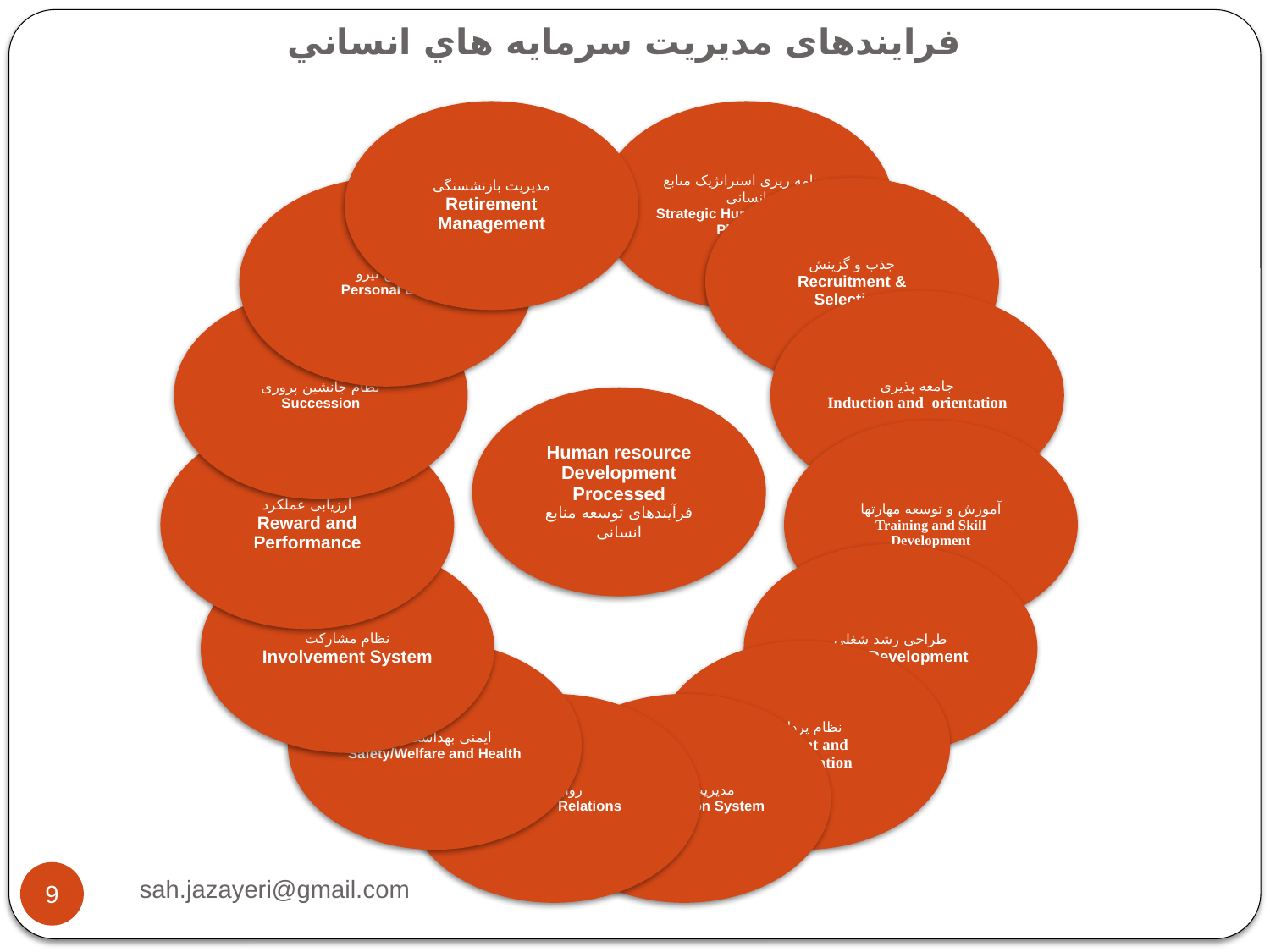

# فرایندهای مديريت سرمايه هاي انساني
Human resource Development Processed
فرآیندهای توسعه منابع انسانی
برنامه ریزی استراتژیک منابع انسانی
Strategic Human Resource Planning
جذب و گزینش
Recruitment & Selection
جامعه پذیری
Induction and  orientation
آموزش و توسعه مهارتها
Training and Skill Development
طراحی رشد شغلی
Career Development
نظام پرداخت
Payment and Compensation
مدیریت ارتباطات
Communication System
روابط کار
Industrial  Relations
ایمنی بهداشت رفاه
Safety/Welfare and Health
نظام مشارکت
Involvement System
ارزیابی عملکرد
Reward and Performance
نظام جانشین پروری
Succession
خروج نیرو
Personal Exit
مدیریت بازنشستگی
Retirement Management
sah.jazayeri@gmail.com
9